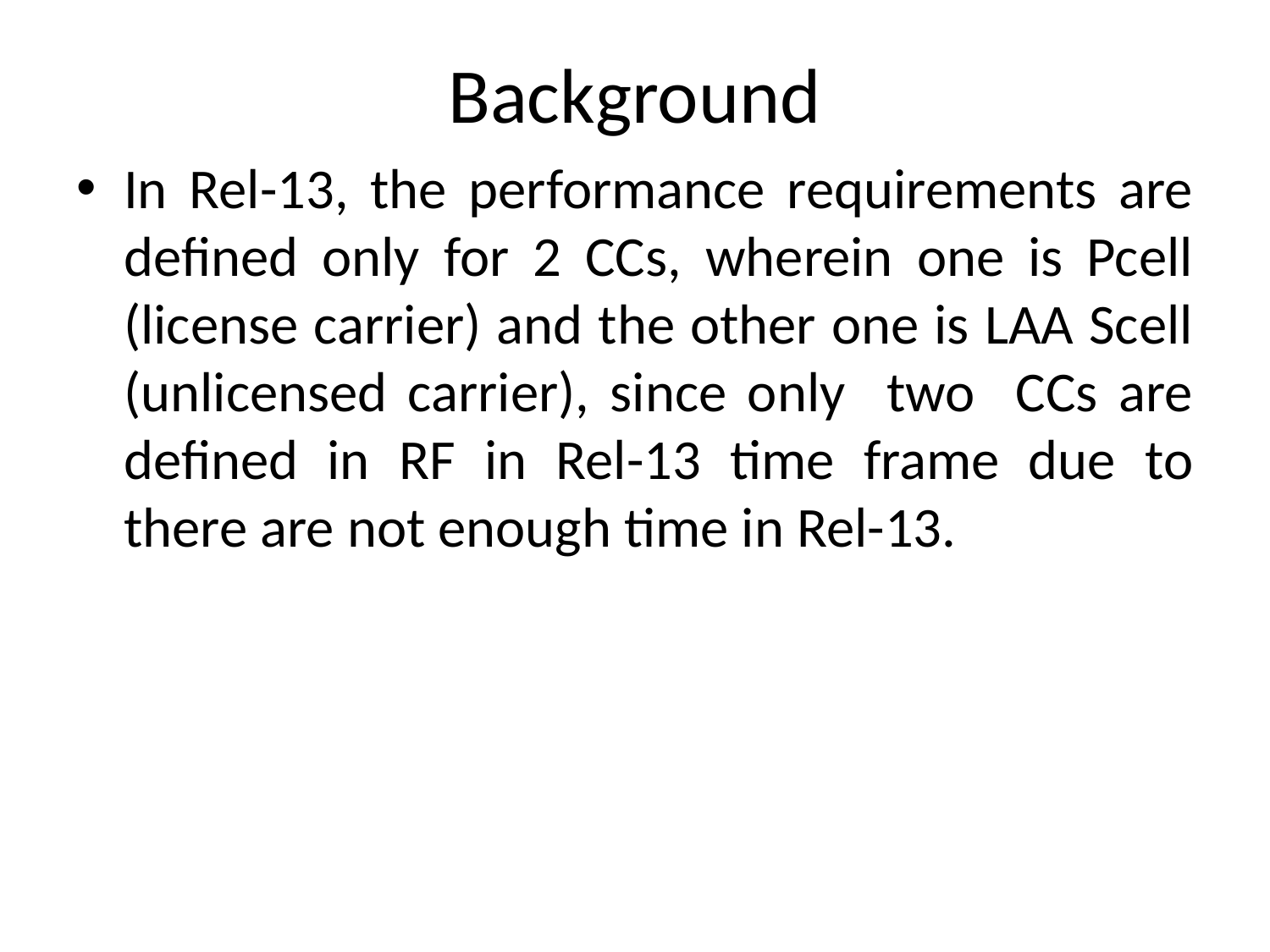

# Background
In Rel-13, the performance requirements are defined only for 2 CCs, wherein one is Pcell (license carrier) and the other one is LAA Scell (unlicensed carrier), since only  two  CCs are defined in RF in Rel-13 time frame due to there are not enough time in Rel-13.